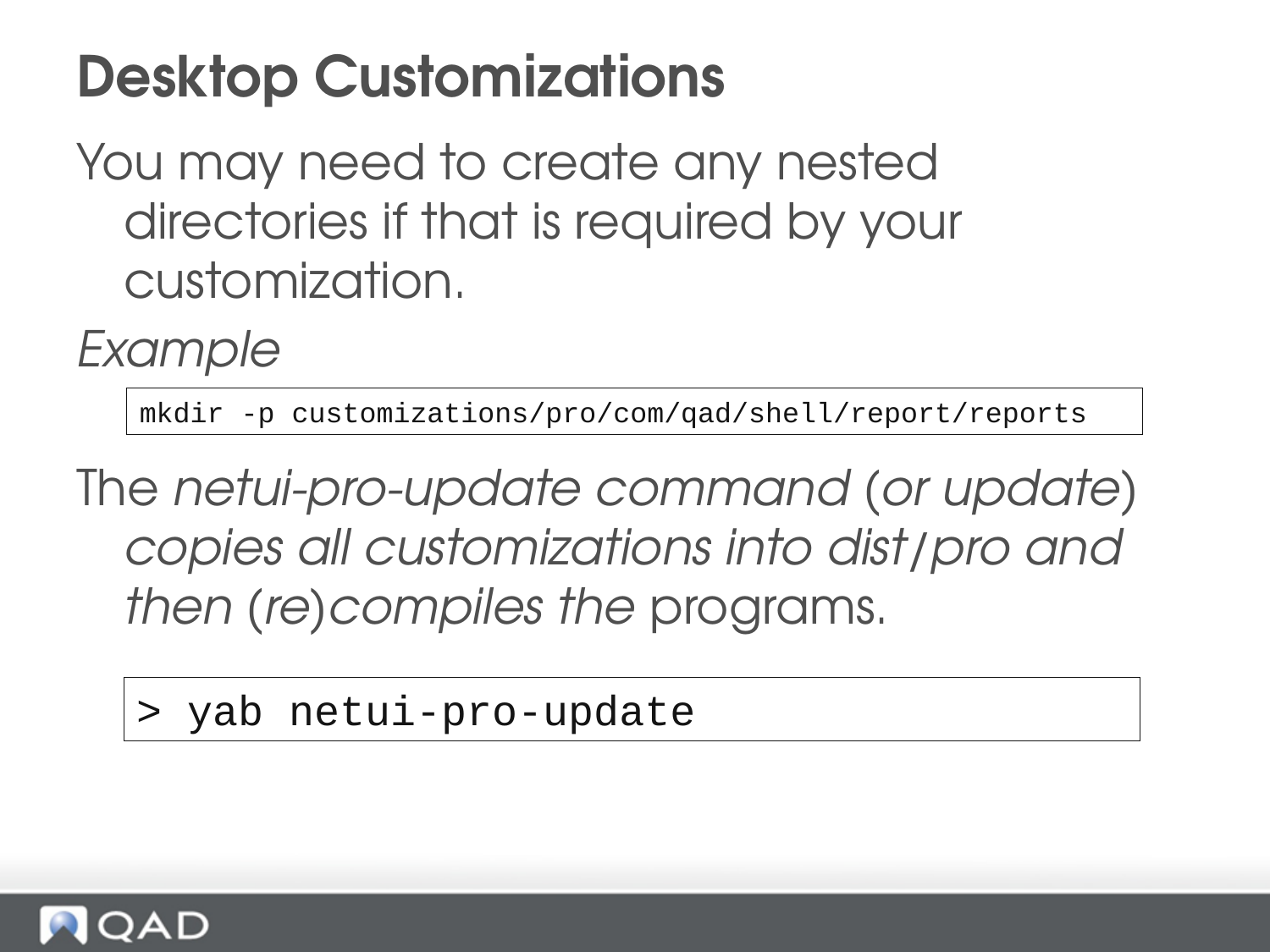

# Desktop Customizations
You may need to create any nested directories if that is required by your customization.
Example

The netui-pro-update command (or update) copies all customizations into dist/pro and then (re)compiles the programs.
mkdir -p customizations/pro/com/qad/shell/report/reports
> yab netui-pro-update